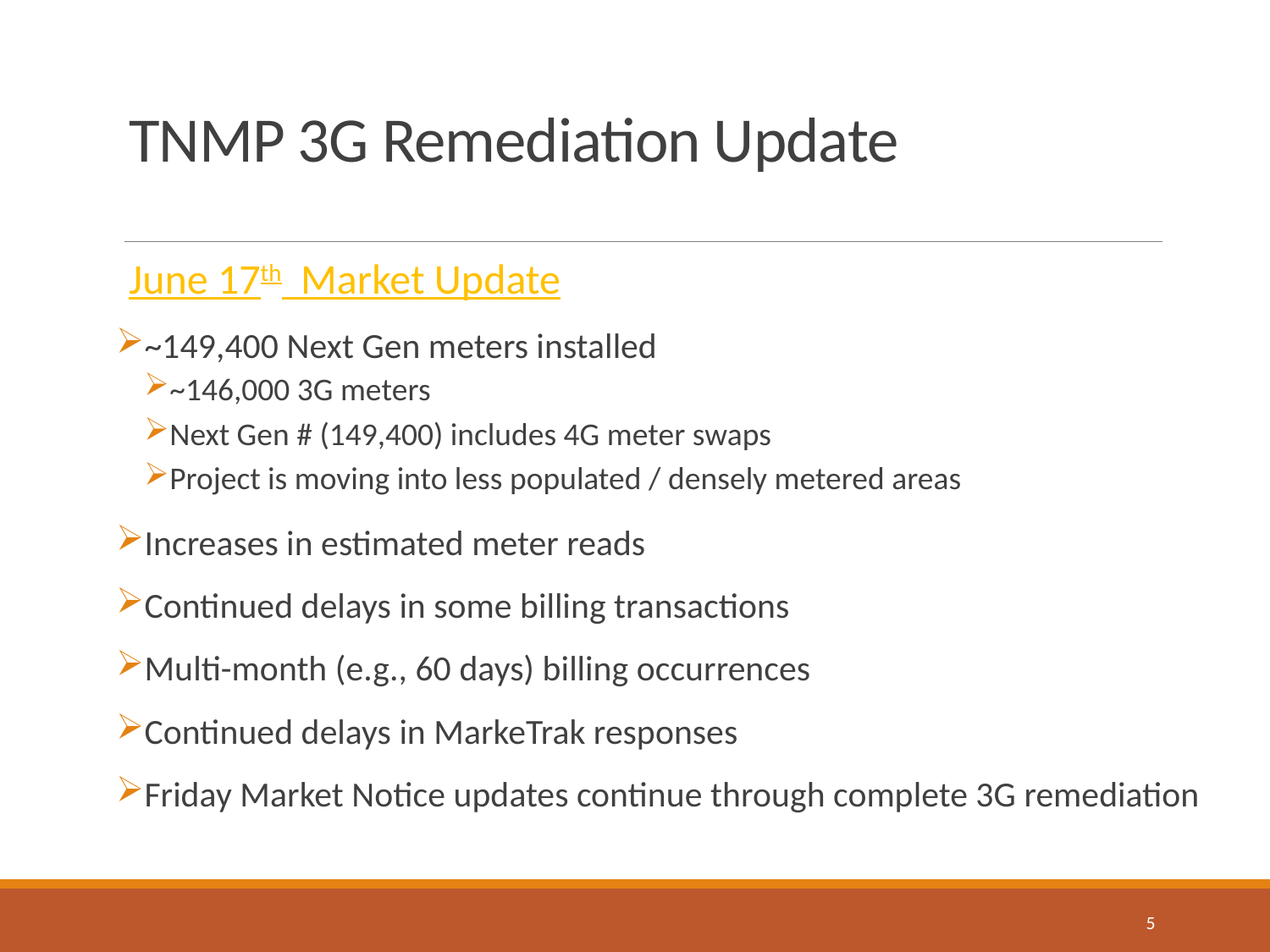

TNMP 3G Remediation Update
June 17th  Market Update
~149,400 Next Gen meters installed
~146,000 3G meters
Next Gen # (149,400) includes 4G meter swaps
Project is moving into less populated / densely metered areas
Increases in estimated meter reads
Continued delays in some billing transactions
Multi-month (e.g., 60 days) billing occurrences
Continued delays in MarkeTrak responses
Friday Market Notice updates continue through complete 3G remediation

5